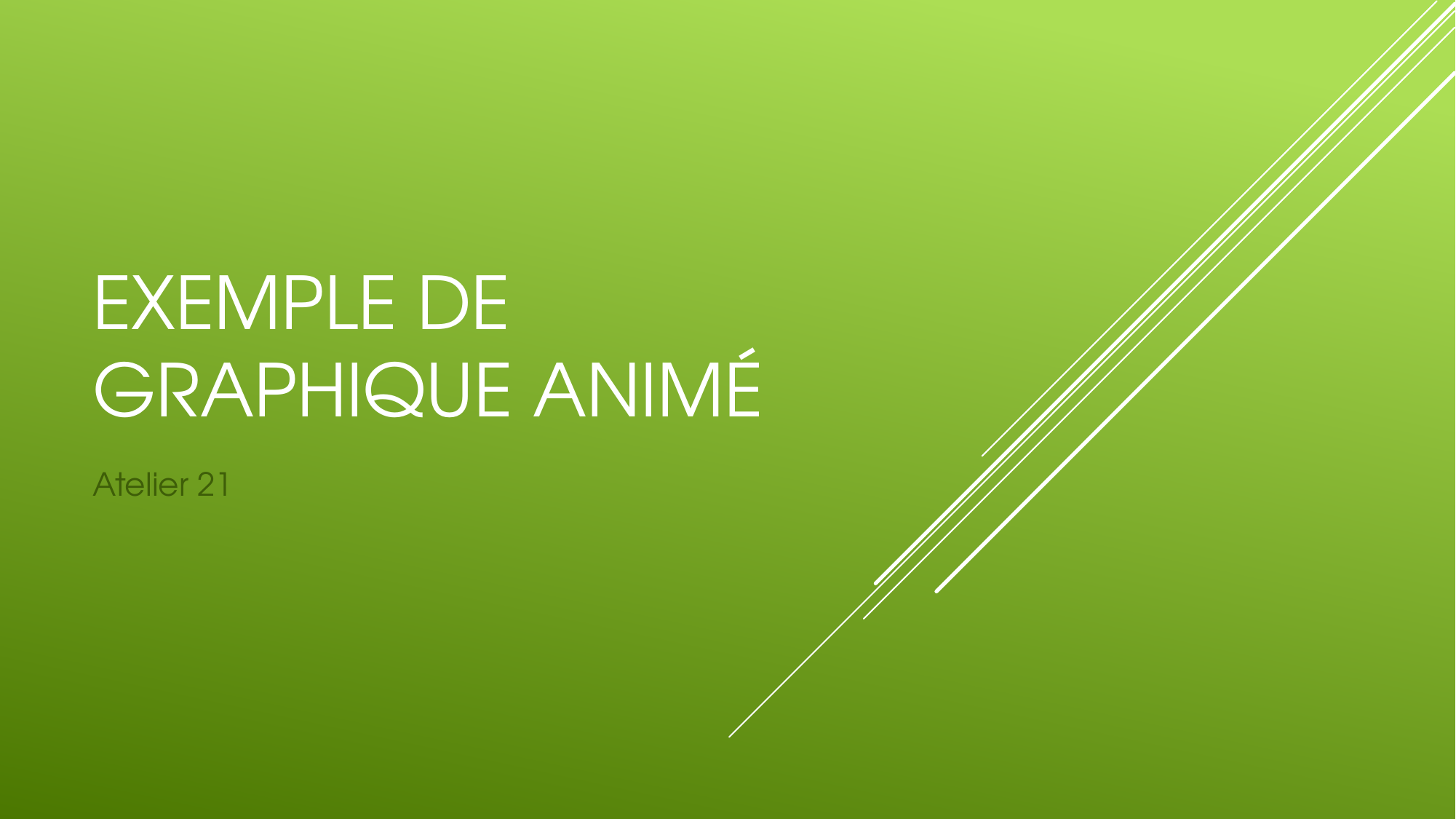

# Exemple de graphique animé
Atelier 21